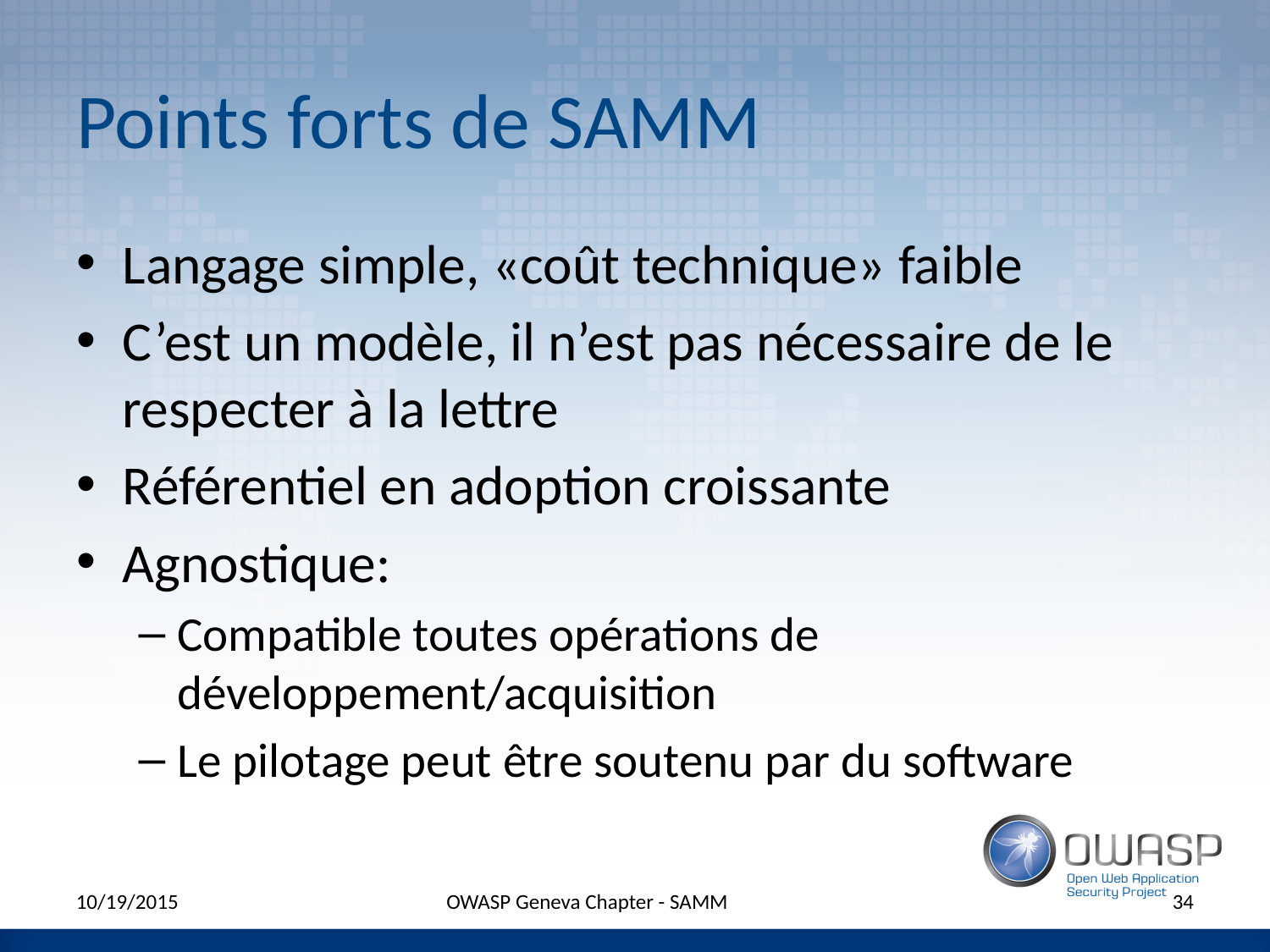

# Points forts de SAMM
Langage simple, «coût technique» faible
C’est un modèle, il n’est pas nécessaire de le respecter à la lettre
Référentiel en adoption croissante
Agnostique:
Compatible toutes opérations de développement/acquisition
Le pilotage peut être soutenu par du software
10/19/2015
OWASP Geneva Chapter - SAMM
34